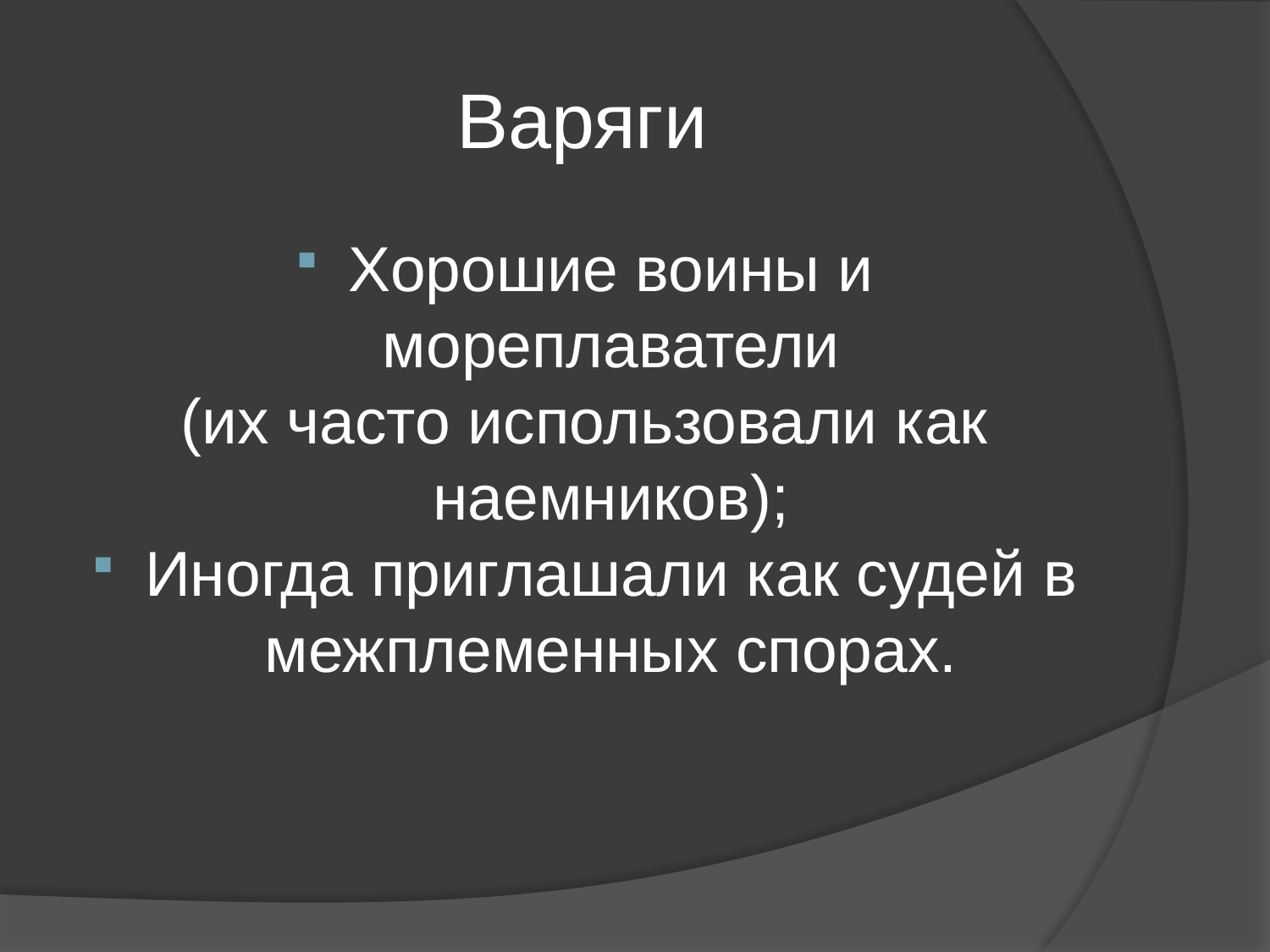

# Варяги
Хорошие воины и мореплаватели
(их часто использовали как наемников);
Иногда приглашали как судей в межплеменных спорах.